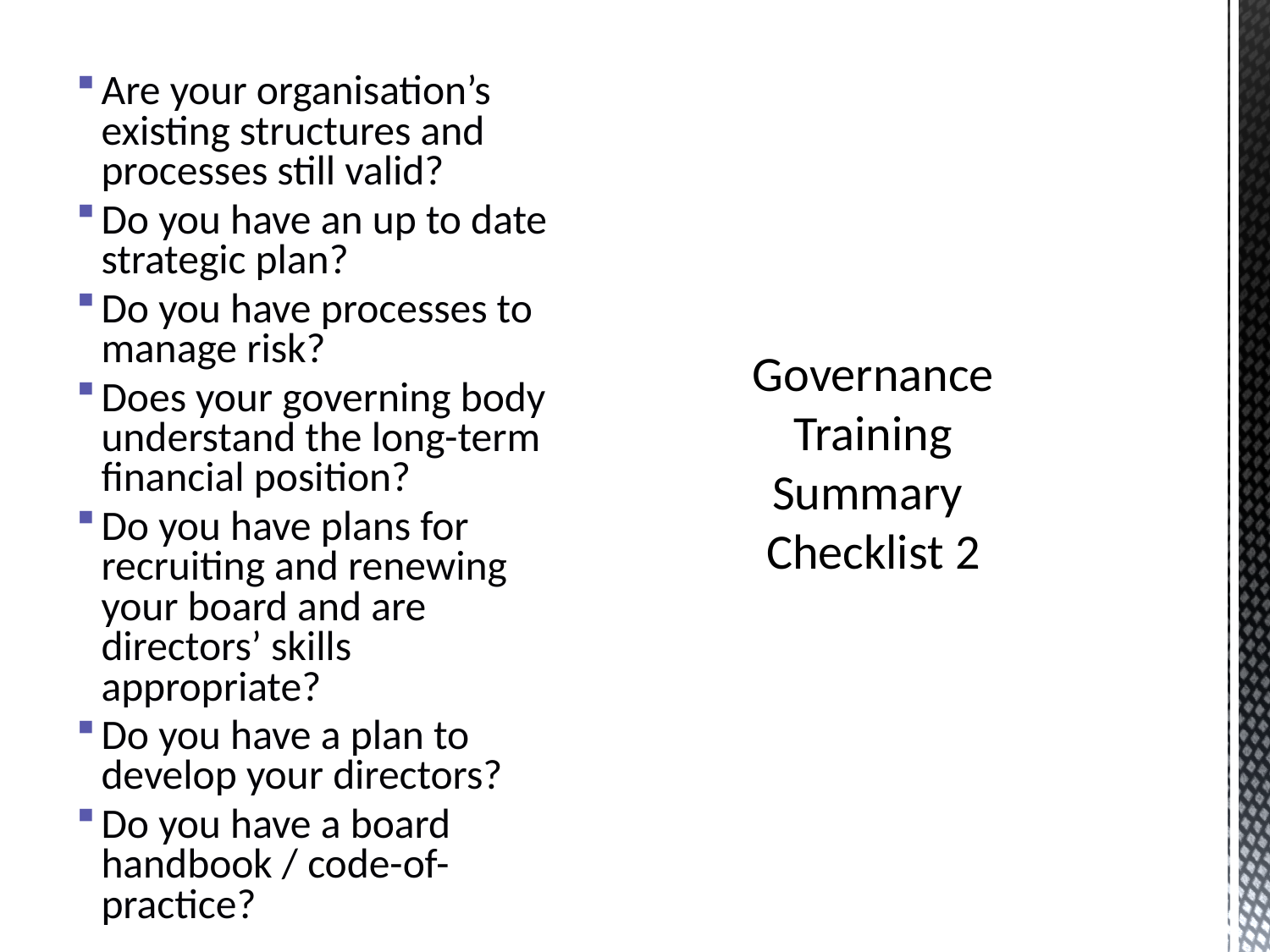

Are your organisation’s existing structures and processes still valid?
Do you have an up to date strategic plan?
Do you have processes to manage risk?
Does your governing body understand the long-term financial position?
Do you have plans for recruiting and renewing your board and are directors’ skills appropriate?
Do you have a plan to develop your directors?
Do you have a board handbook / code-of-practice?
# Governance Training Summary  Checklist 2